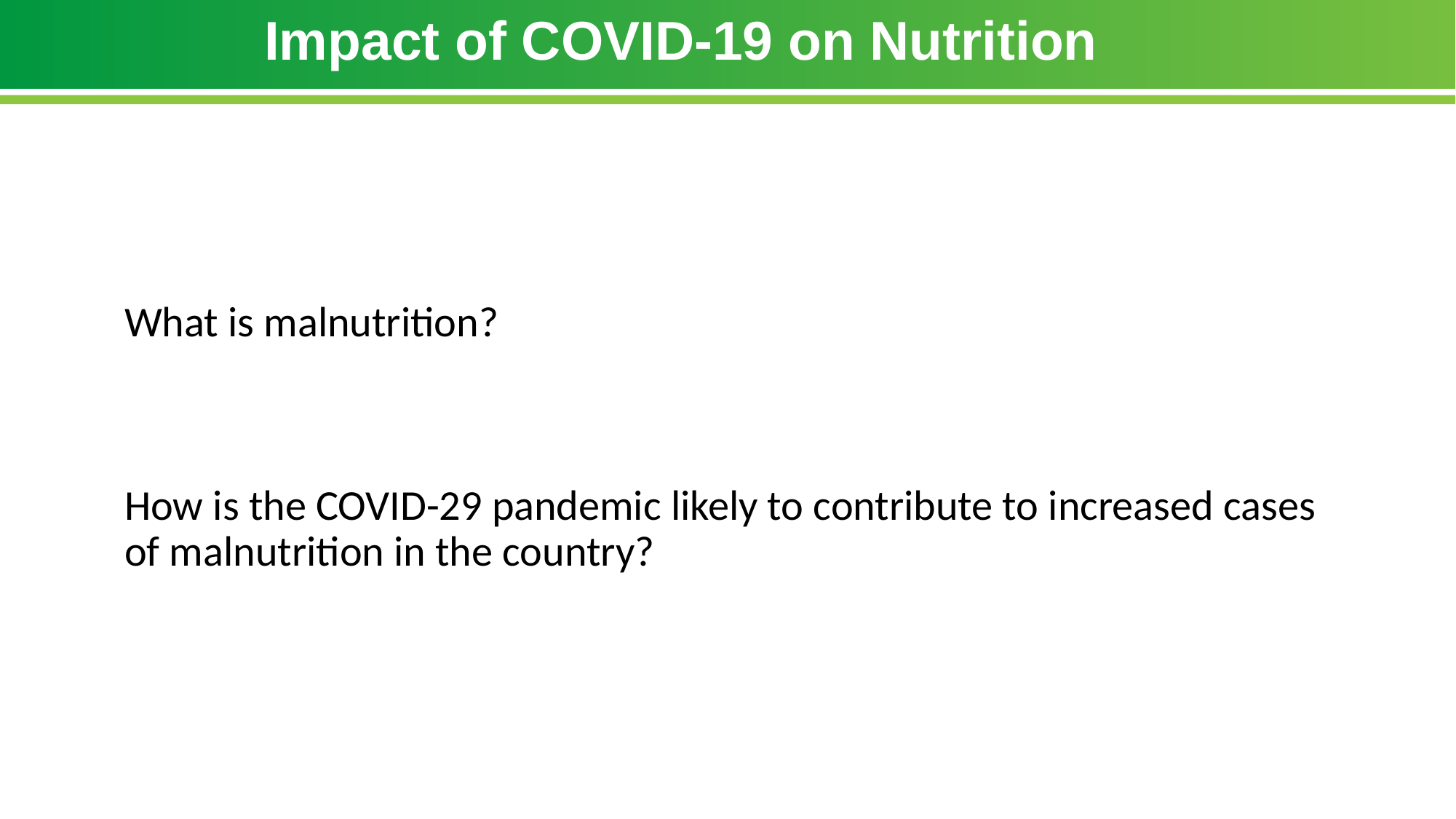

# Impact of COVID-19 on Nutrition

What is malnutrition?

How is the COVID-29 pandemic likely to contribute to increased cases of malnutrition in the country?